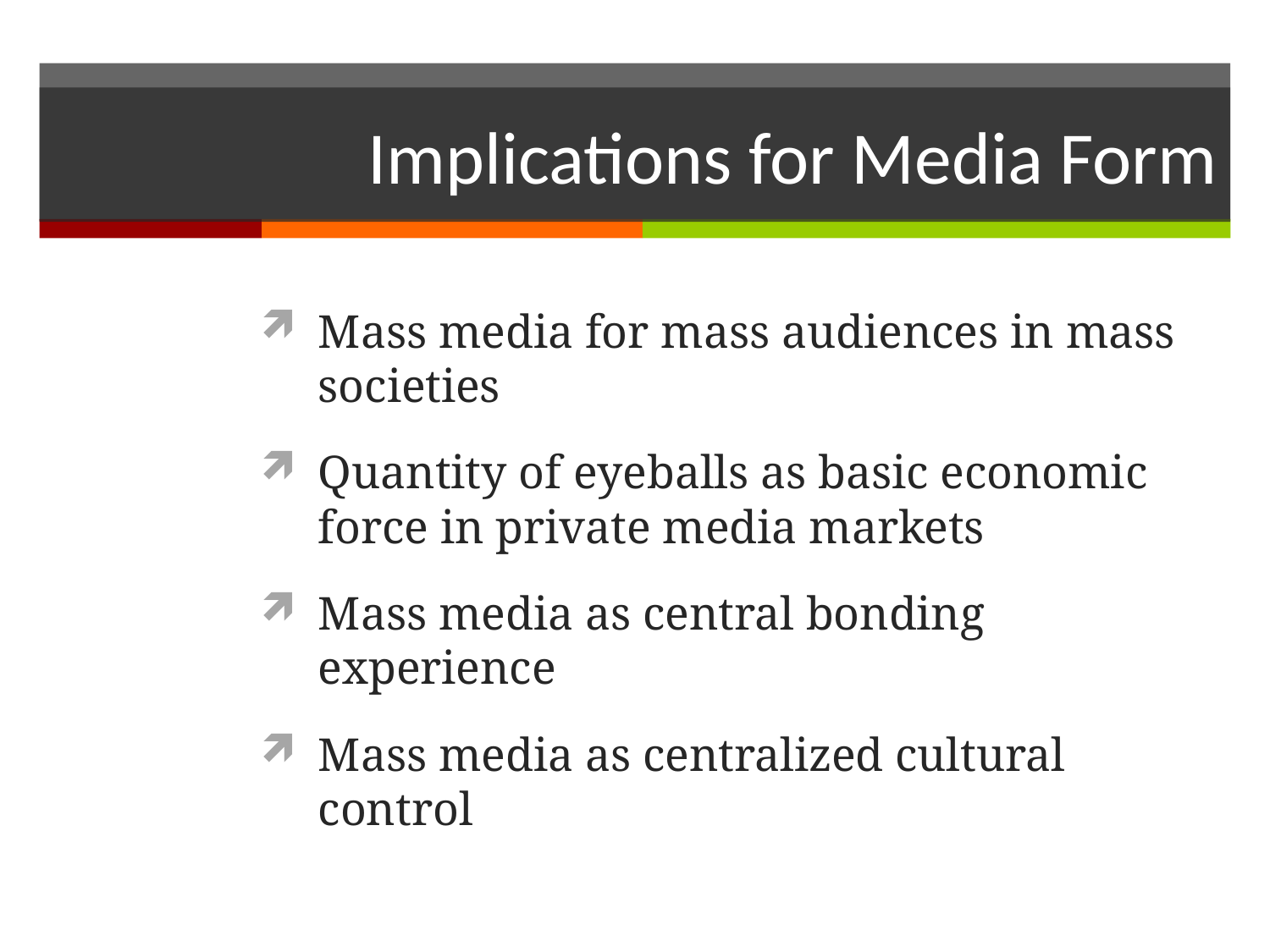

# Implications for Media Form
Mass media for mass audiences in mass societies
Quantity of eyeballs as basic economic force in private media markets
Mass media as central bonding experience
Mass media as centralized cultural control